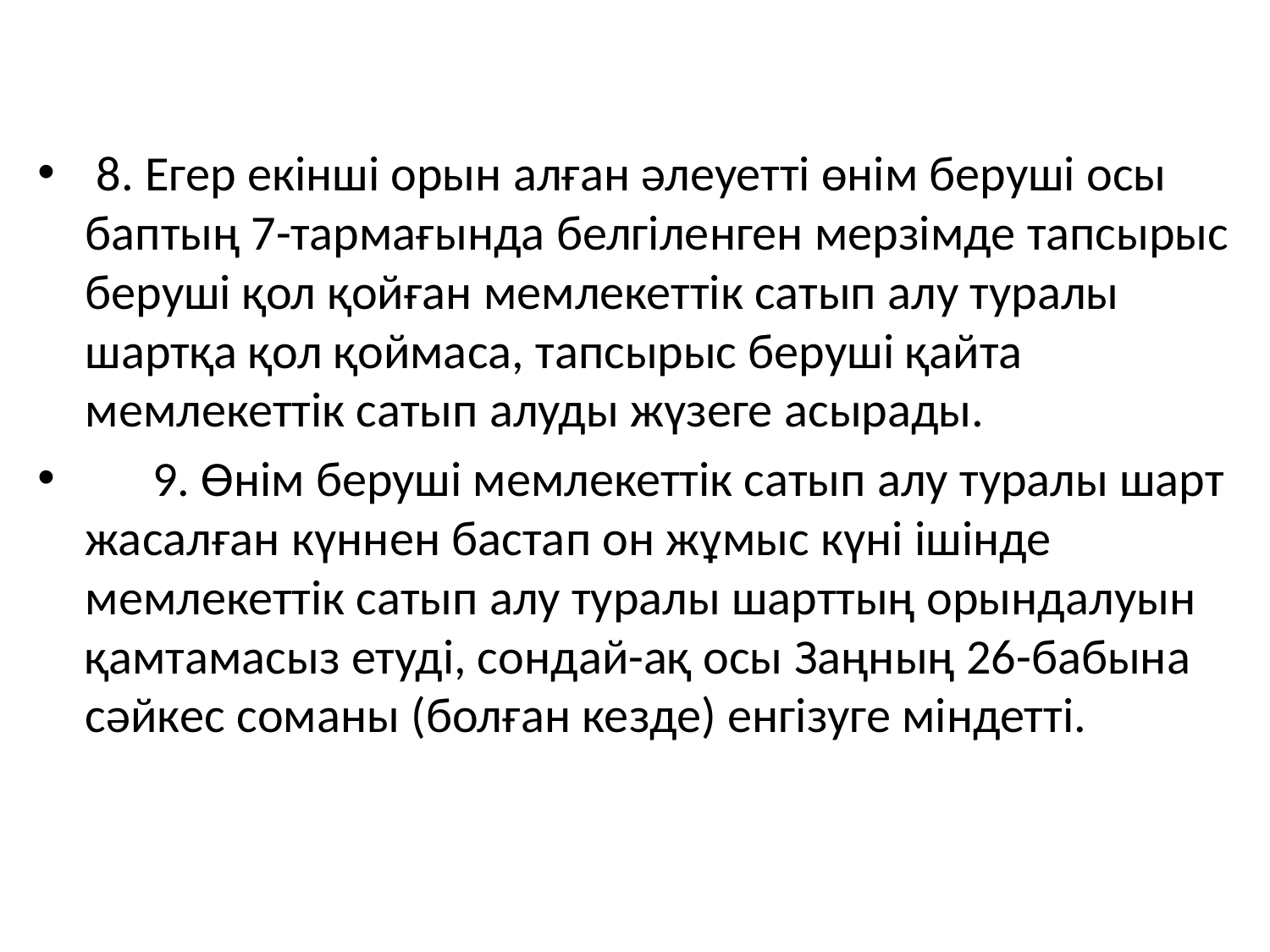

8. Егер екінші орын алған әлеуетті өнім беруші осы баптың 7-тармағында белгіленген мерзімде тапсырыс беруші қол қойған мемлекеттік сатып алу туралы шартқа қол қоймаса, тапсырыс беруші қайта мемлекеттік сатып алуды жүзеге асырады.
      9. Өнім беруші мемлекеттік сатып алу туралы шарт жасалған күннен бастап он жұмыс күні ішінде мемлекеттік сатып алу туралы шарттың орындалуын қамтамасыз етуді, сондай-ақ осы Заңның 26-бабына сәйкес соманы (болған кезде) енгізуге міндетті.